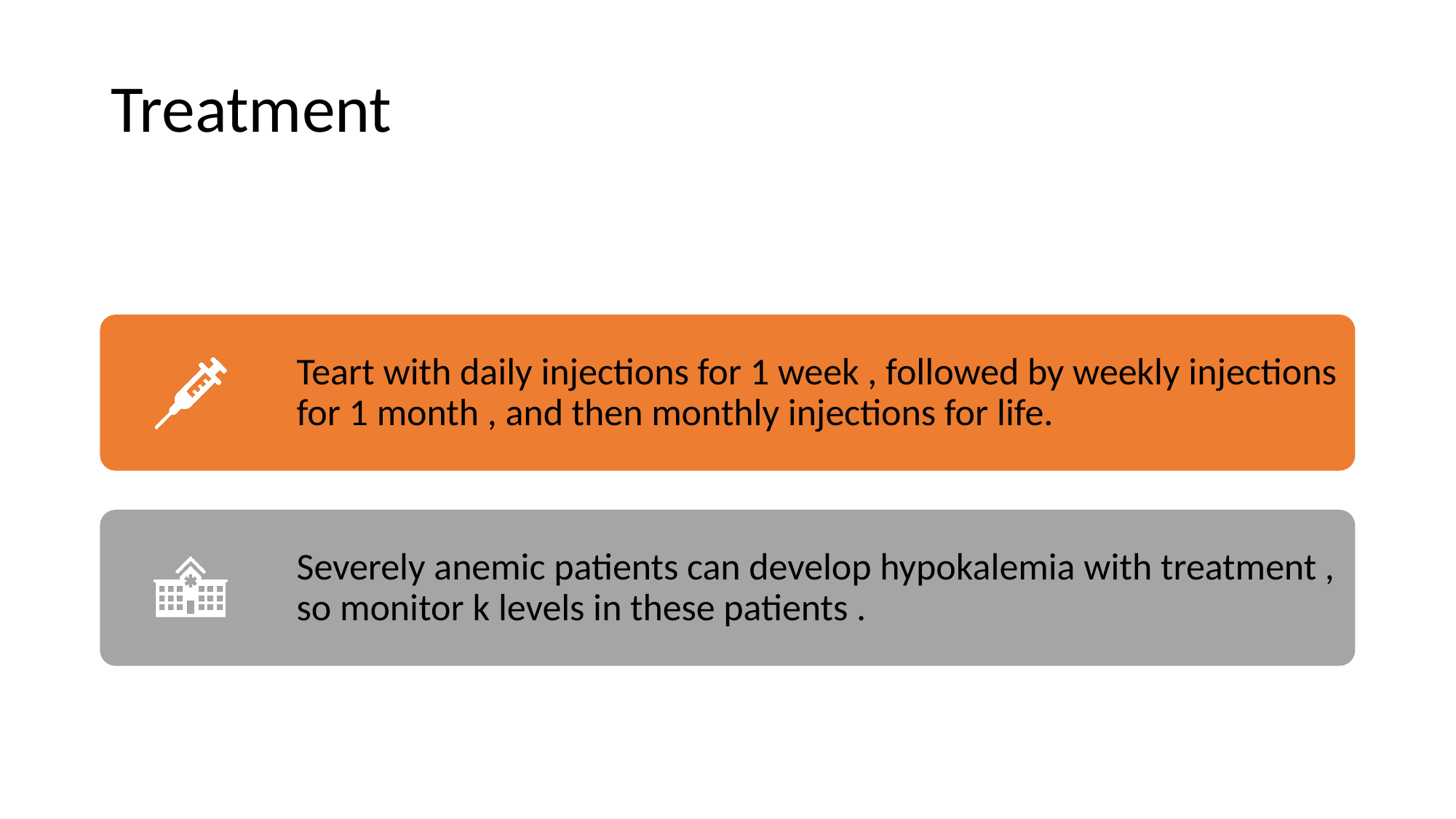

# Treatment
Teart with daily injections for 1 week , followed by weekly injections for 1 month , and then monthly injections for life.
Severely anemic patients can develop hypokalemia with treatment , so monitor k levels in these patients .